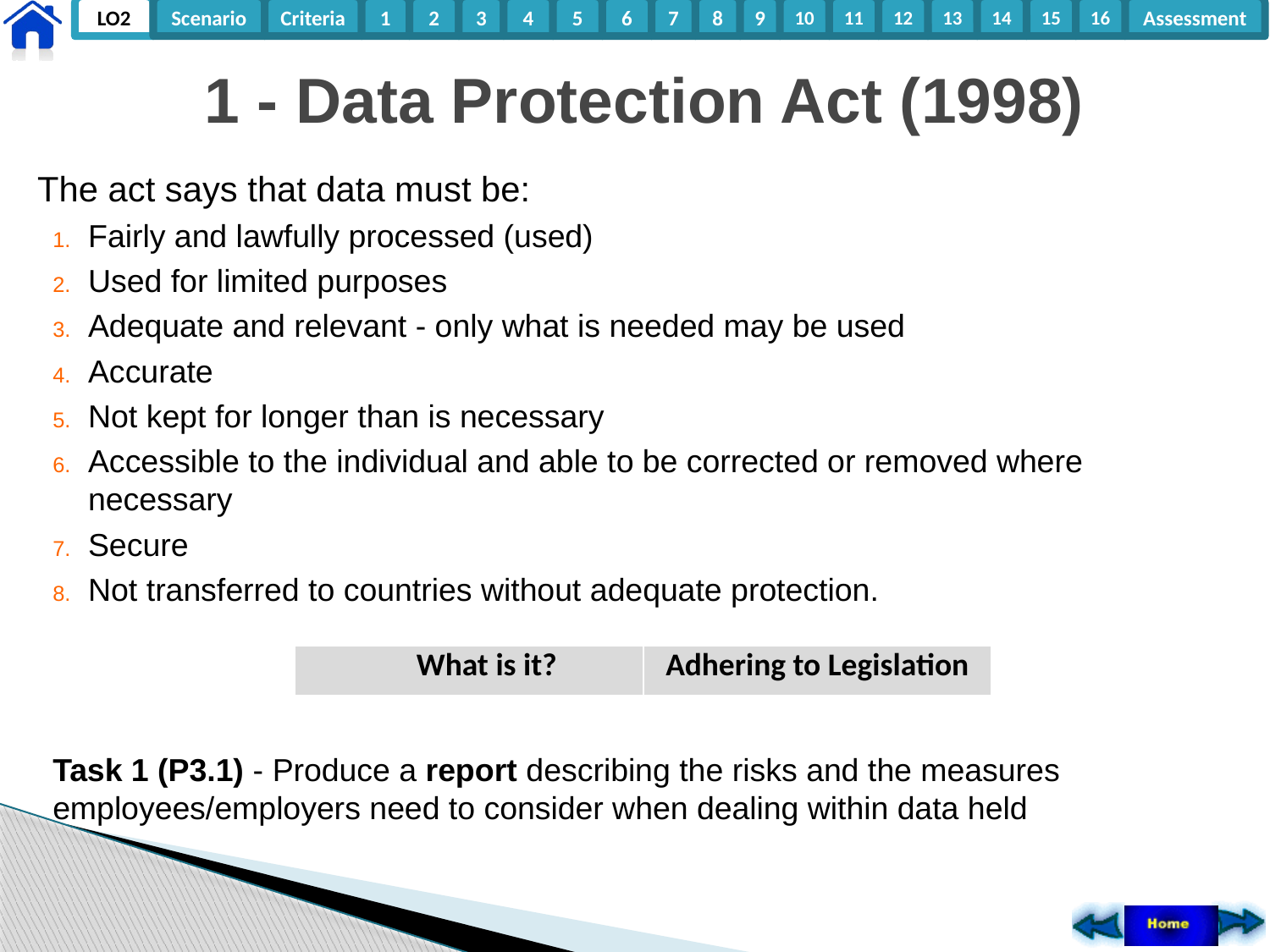

1 - Data Protection Act (1998)
The act says that data must be:
Fairly and lawfully processed (used)
Used for limited purposes
Adequate and relevant - only what is needed may be used
Accurate
Not kept for longer than is necessary
Accessible to the individual and able to be corrected or removed where necessary
Secure
Not transferred to countries without adequate protection.

Task 1 (P3.1) - Produce a report describing the risks and the measures employees/employers need to consider when dealing within data held

| What is it? | Adhering to Legislation |
| --- | --- |